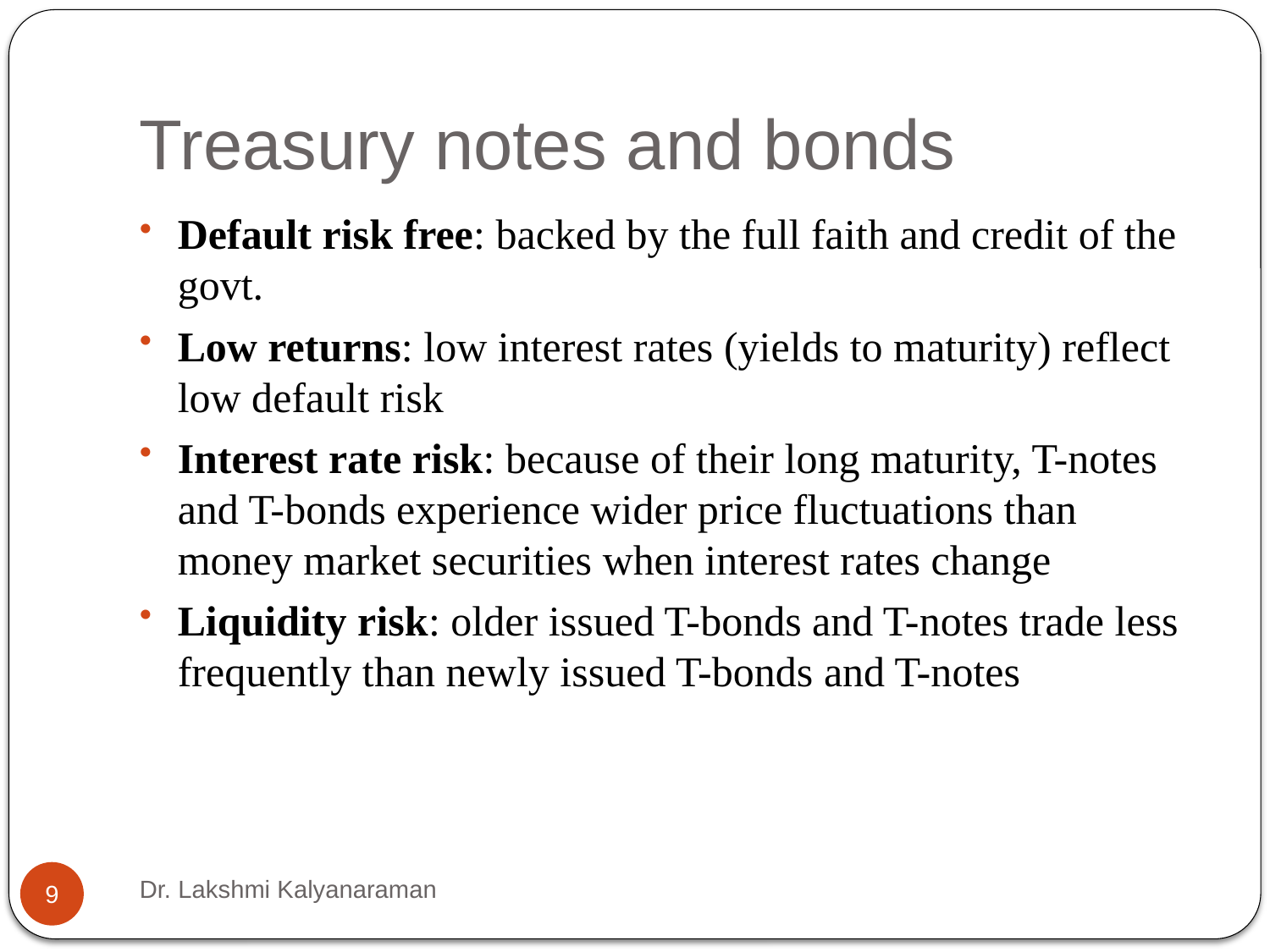

# Treasury notes and bonds
Default risk free: backed by the full faith and credit of the govt.
Low returns: low interest rates (yields to maturity) reflect low default risk
Interest rate risk: because of their long maturity, T-notes and T-bonds experience wider price fluctuations than money market securities when interest rates change
Liquidity risk: older issued T-bonds and T-notes trade less frequently than newly issued T-bonds and T-notes

Dr. Lakshmi Kalyanaraman
9